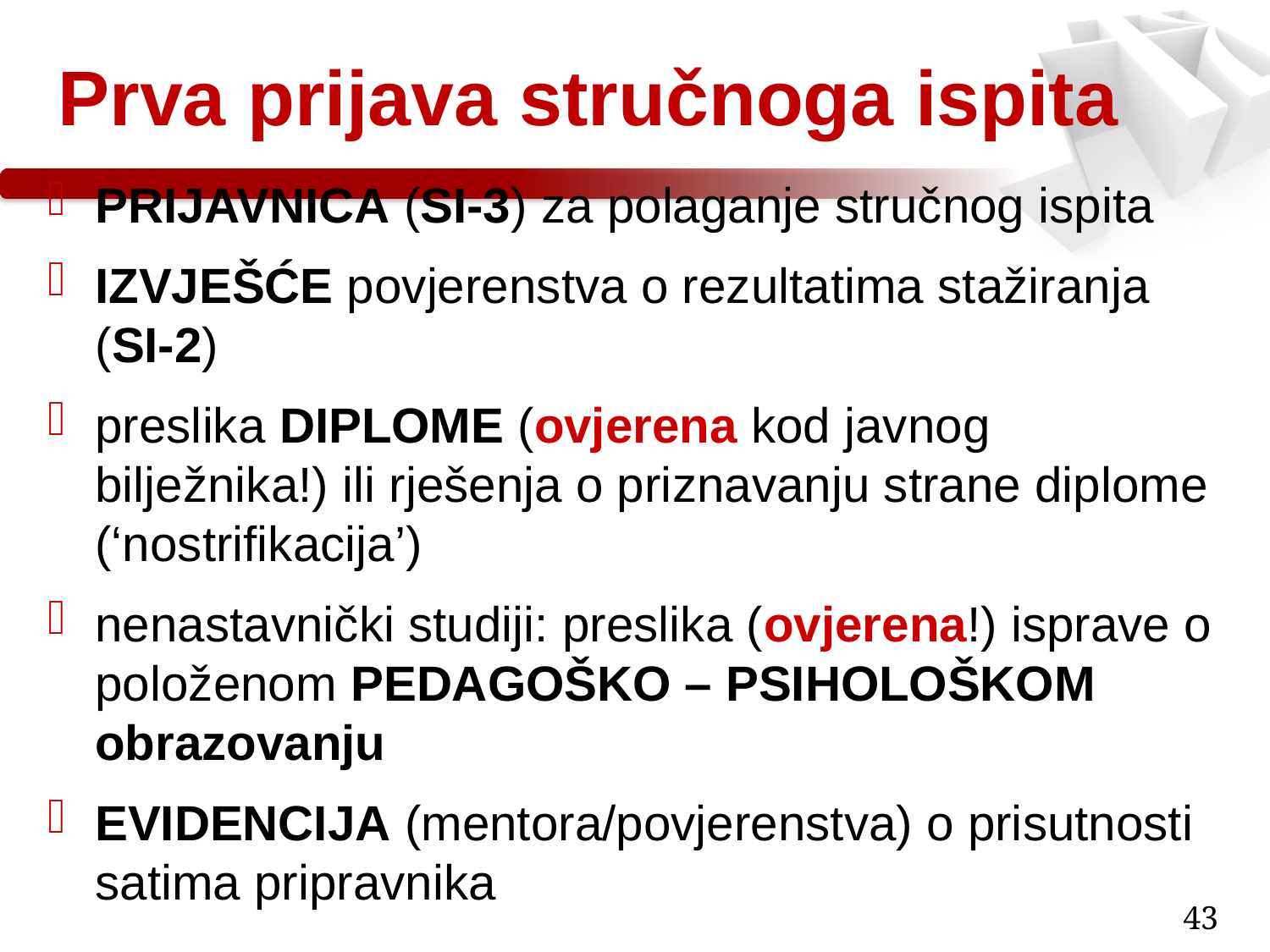

# Prva prijava stručnoga ispita
PRIJAVNICA (SI-3) za polaganje stručnog ispita
IZVJEŠĆE povjerenstva o rezultatima stažiranja (SI-2)
preslika DIPLOME (ovjerena kod javnog bilježnika!) ili rješenja o priznavanju strane diplome (‘nostrifikacija’)
nenastavnički studiji: preslika (ovjerena!) isprave o položenom PEDAGOŠKO – PSIHOLOŠKOM obrazovanju
EVIDENCIJA (mentora/povjerenstva) o prisutnosti satima pripravnika
43